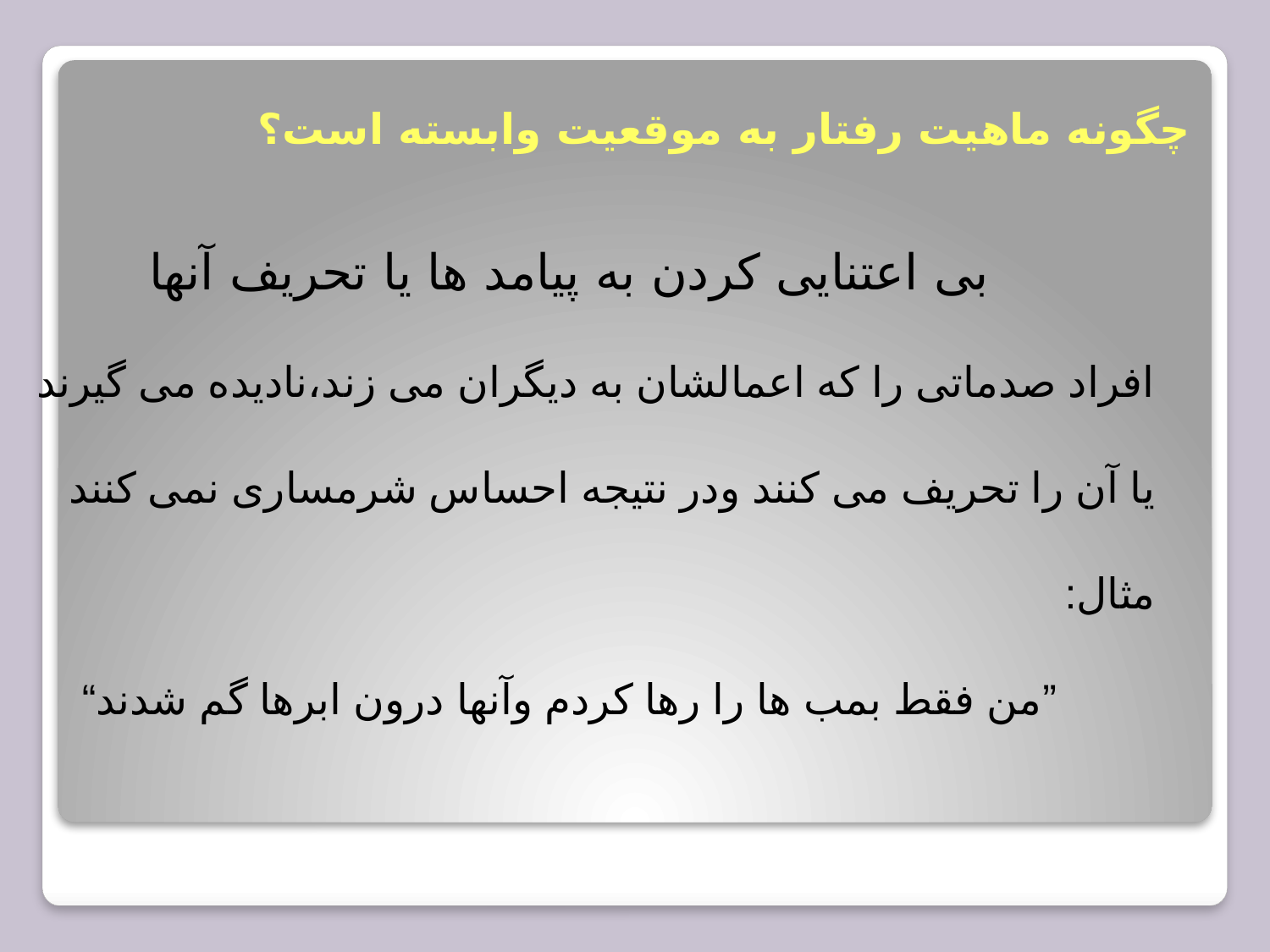

# چگونه ماهیت رفتار به موقعیت وابسته است؟
بی اعتنایی کردن به پیامد ها یا تحریف آنها
افراد صدماتی را که اعمالشان به دیگران می زند،نادیده می گیرند
یا آن را تحریف می کنند ودر نتیجه احساس شرمساری نمی کنند
مثال:
”من فقط بمب ها را رها کردم وآنها درون ابرها گم شدند“